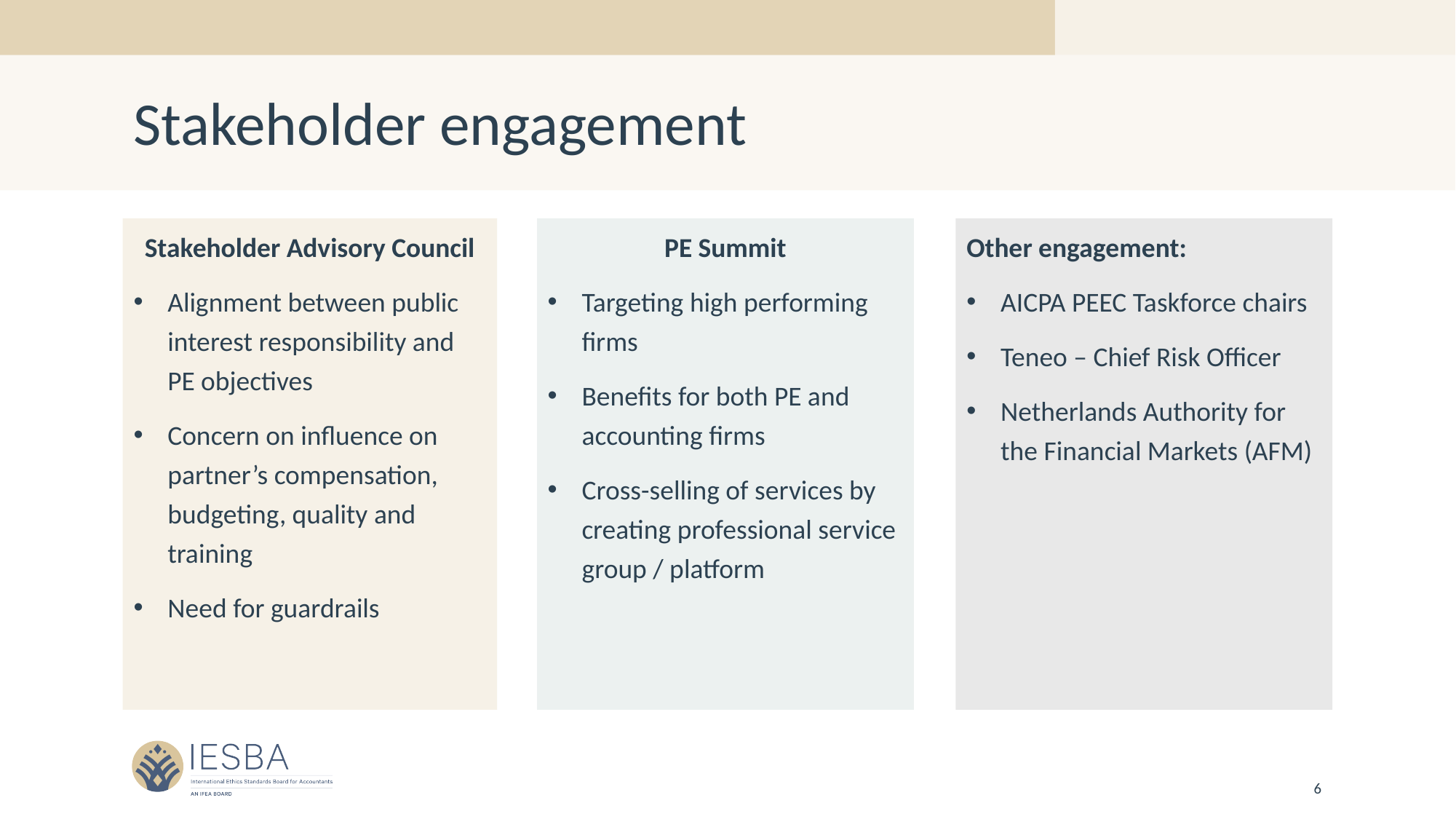

# Stakeholder engagement
Stakeholder Advisory Council
Alignment between public interest responsibility and PE objectives
Concern on influence on partner’s compensation, budgeting, quality and training
Need for guardrails

PE Summit
Targeting high performing firms
Benefits for both PE and accounting firms
Cross-selling of services by creating professional service group / platform

Other engagement:
AICPA PEEC Taskforce chairs
Teneo – Chief Risk Officer
Netherlands Authority for the Financial Markets (AFM)

6